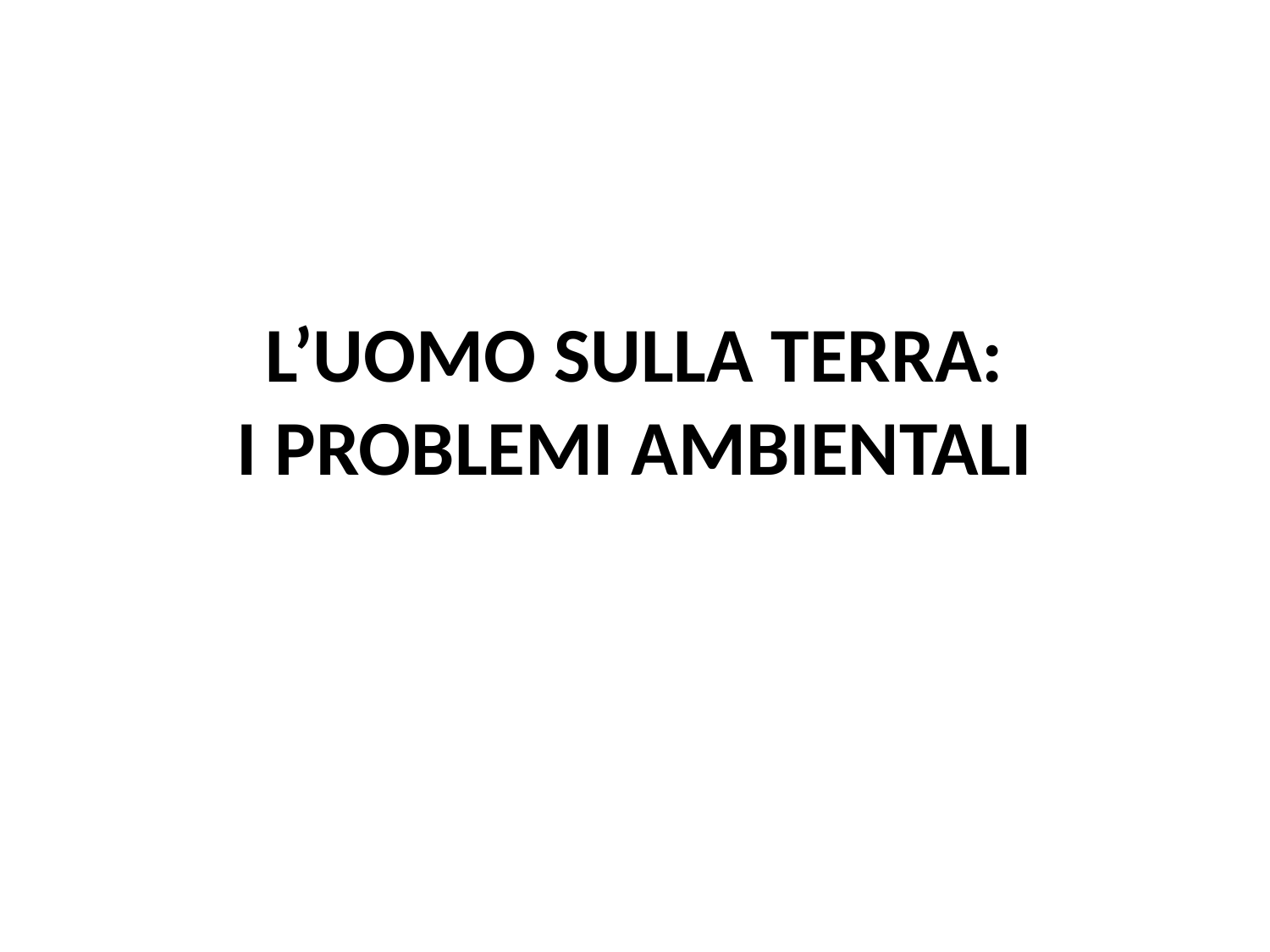

# L’UOMO SULLA TERRA: I PROBLEMI AMBIENTALI